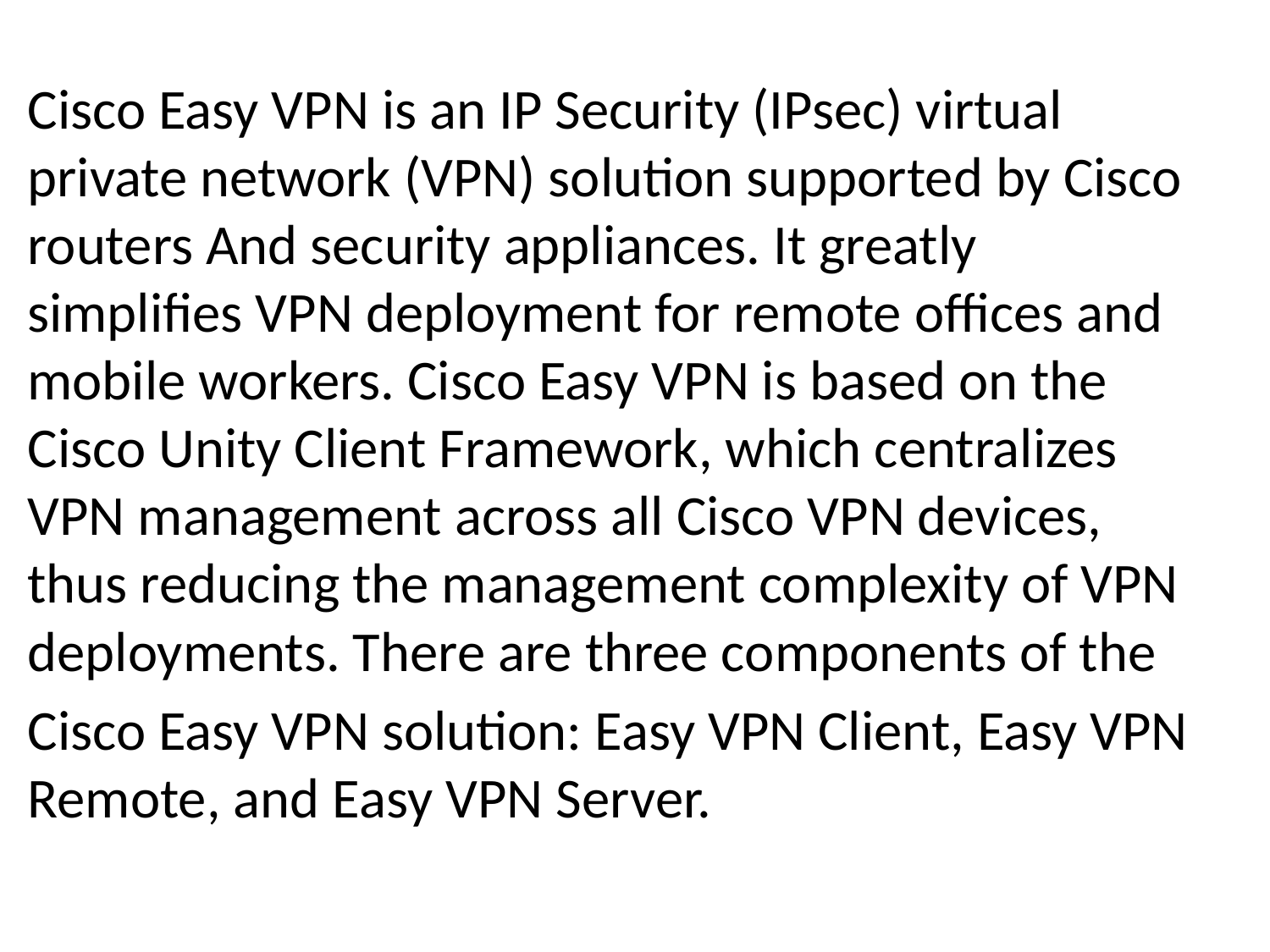

Cisco Easy VPN is an IP Security (IPsec) virtual private network (VPN) solution supported by Cisco routers And security appliances. It greatly simplifies VPN deployment for remote offices and mobile workers. Cisco Easy VPN is based on the Cisco Unity Client Framework, which centralizes VPN management across all Cisco VPN devices, thus reducing the management complexity of VPN deployments. There are three components of the
Cisco Easy VPN solution: Easy VPN Client, Easy VPN Remote, and Easy VPN Server.